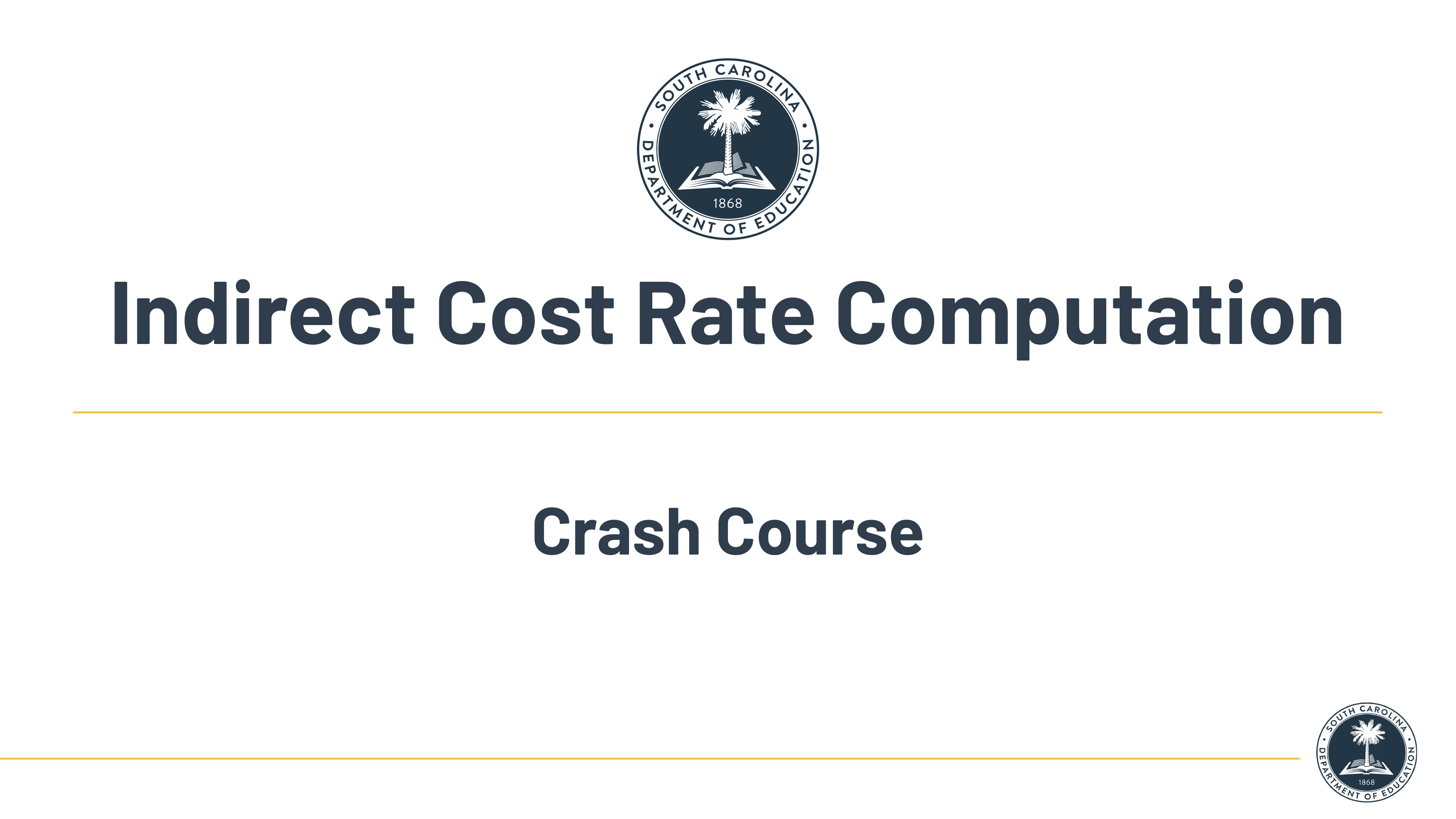

# Indirect Cost Rate Computation
Crash Course